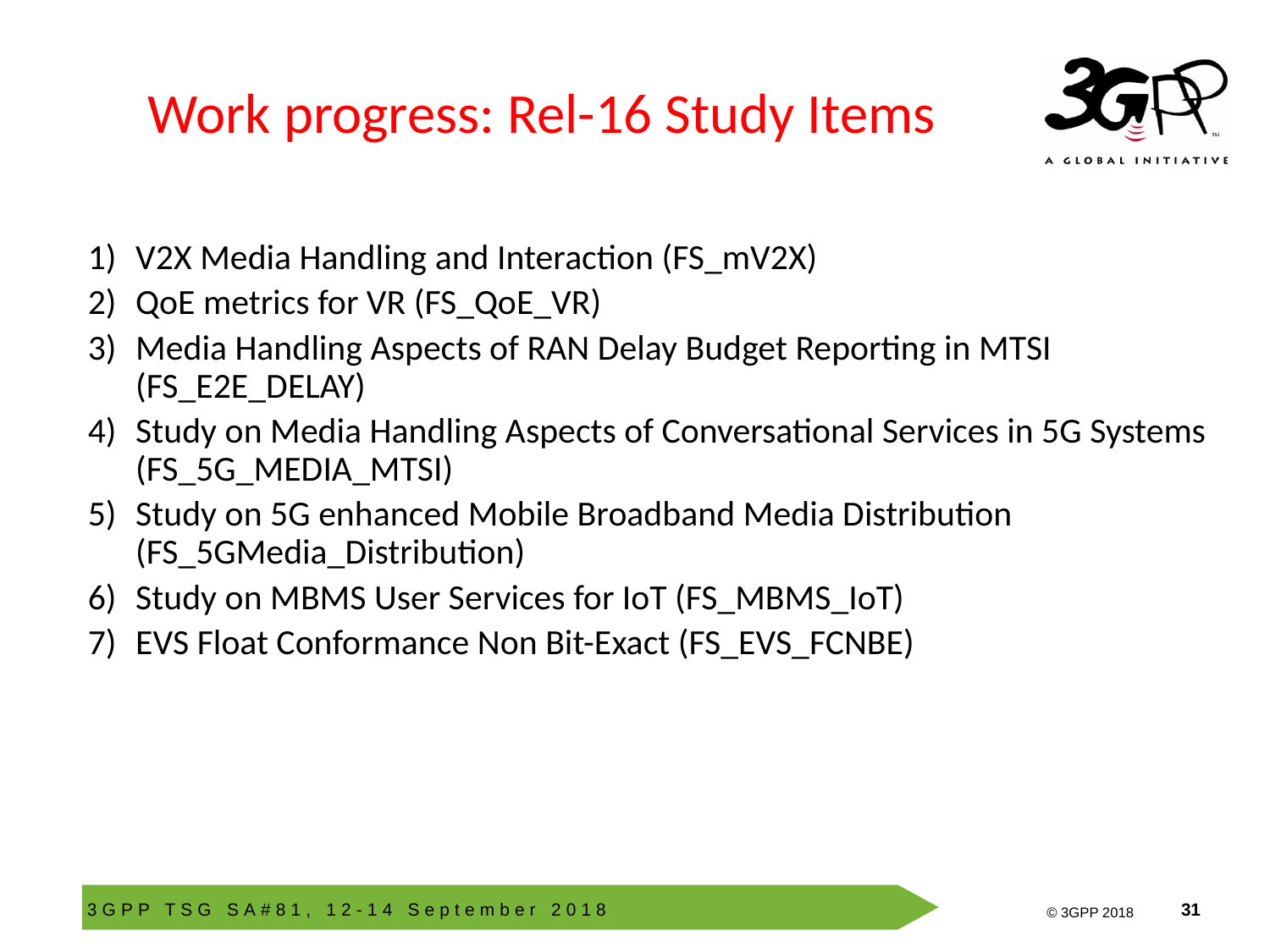

# Work progress: Rel-16 Study Items
V2X Media Handling and Interaction (FS_mV2X)
QoE metrics for VR (FS_QoE_VR)
Media Handling Aspects of RAN Delay Budget Reporting in MTSI (FS_E2E_DELAY)
Study on Media Handling Aspects of Conversational Services in 5G Systems (FS_5G_MEDIA_MTSI)
Study on 5G enhanced Mobile Broadband Media Distribution (FS_5GMedia_Distribution)
Study on MBMS User Services for IoT (FS_MBMS_IoT)
EVS Float Conformance Non Bit-Exact (FS_EVS_FCNBE)